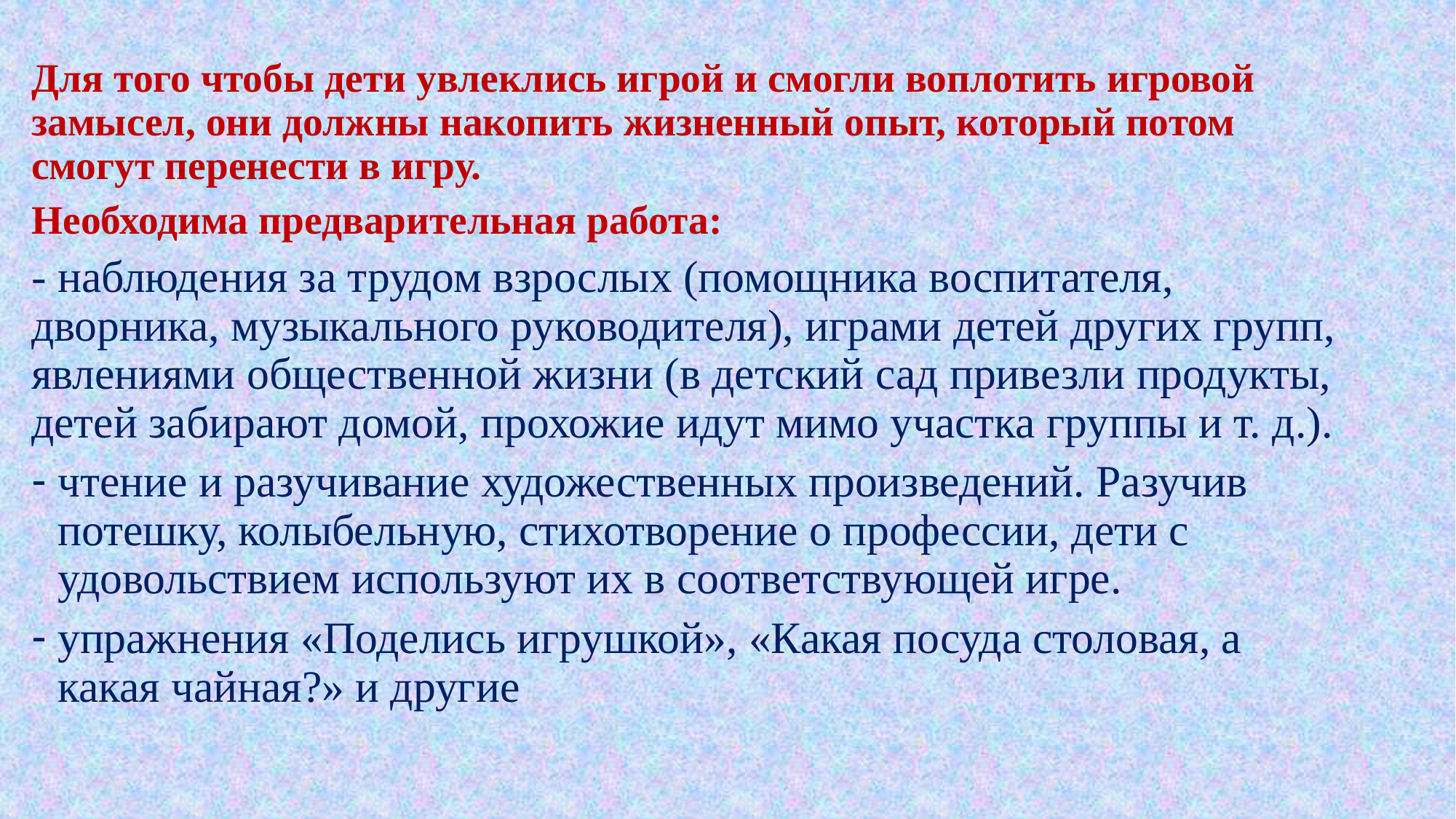

Для того чтобы дети увлеклись игрой и смогли воплотить игровой замысел, они должны накопить жизненный опыт, который потом смогут перенести в игру.
Необходима предварительная работа:
- наблюдения за трудом взрослых (помощника воспитателя, дворника, музыкального руководителя), играми детей других групп, явлениями общественной жизни (в детский сад привезли продукты, детей забирают домой, прохожие идут мимо участка группы и т. д.).
чтение и разучивание художественных произведений. Разучив потешку, колыбельную, стихотворение о профессии, дети с удовольствием используют их в соответствующей игре.
упражнения «Поделись игрушкой», «Какая посуда столовая, а какая чайная?» и другие